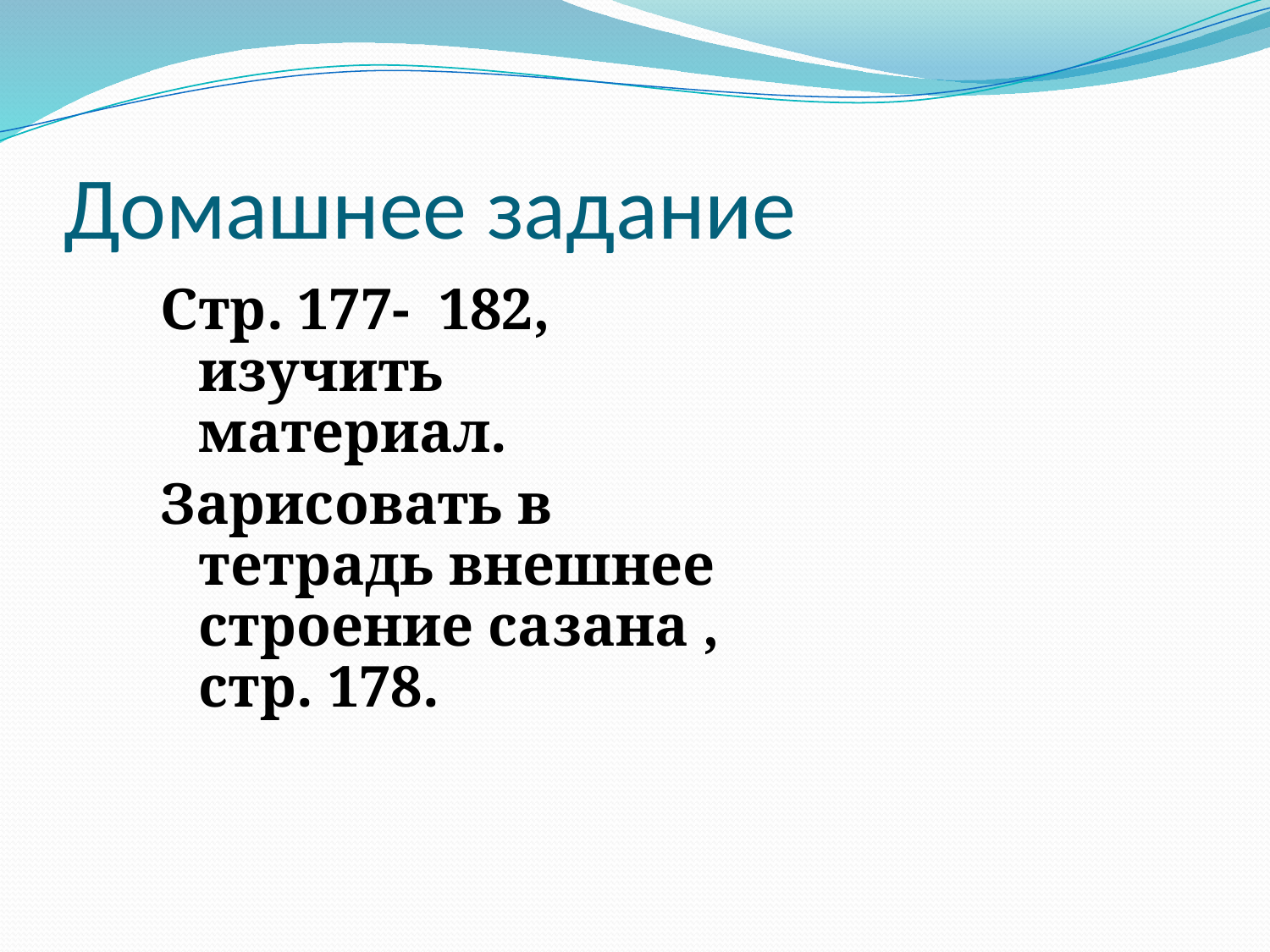

# Домашнее задание
Стр. 177-  182, изучить материал.
Зарисовать в тетрадь внешнее строение сазана , стр. 178.